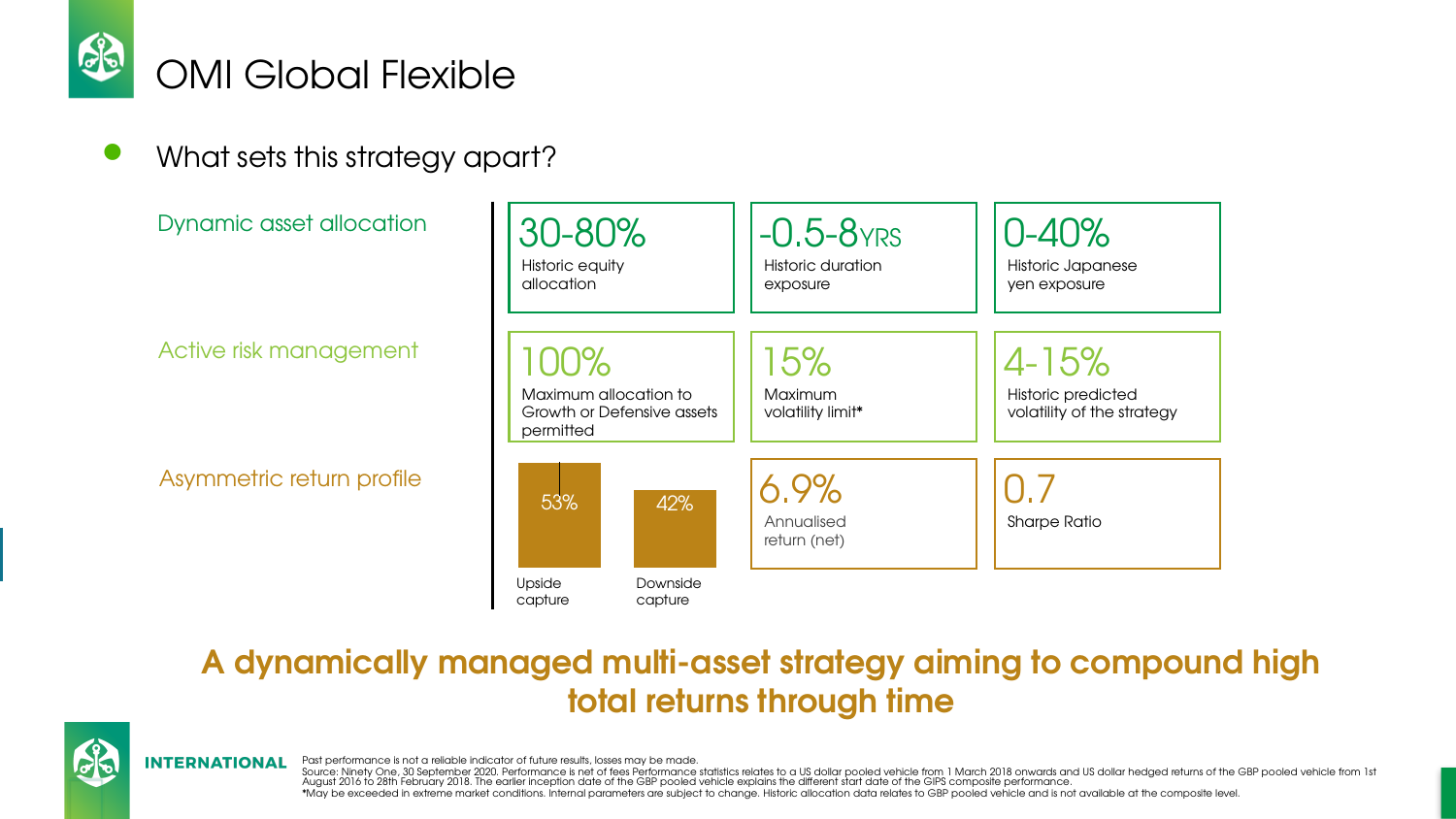

# OMI Global Flexible
What sets this strategy apart?
30-80%
-0.5-8YRS
0-40%
Dynamic asset allocation

Historic equity allocation
Historic duration exposure
Historic Japanese
yen exposure
Active risk management
100%
15%
4-15%

Maximum allocation to Growth or Defensive assets permitted
Maximum volatility limit*
Historic predicted volatility of the strategy

### Chart

| Category | GMA USD Gross |
|---|---|
| Upside capture | 0.5482822587625539 |
| Downside capture | 0.4026387090751294 |
Asymmetric return profile
6.9%
0.7

Sharpe Ratio
Annualised return (net)
Upside
capture
Downside
capture
A dynamically managed multi-asset strategy aiming to compound high total returns through time
Past performance is not a reliable indicator of future results, losses may be made.
Source: Ninety One, 30 September 2020. Performance is net of fees Performance statistics relates to a US dollar pooled vehicle from 1 March 2018 onwards and US dollar hedged returns of the GBP pooled vehicle from 1st August 2016 to 28th February 2018. The earlier inception date of the GBP pooled vehicle explains the different start date of the GIPS composite performance.
*May be exceeded in extreme market conditions. Internal parameters are subject to change. Historic allocation data relates to GBP pooled vehicle and is not available at the composite level.